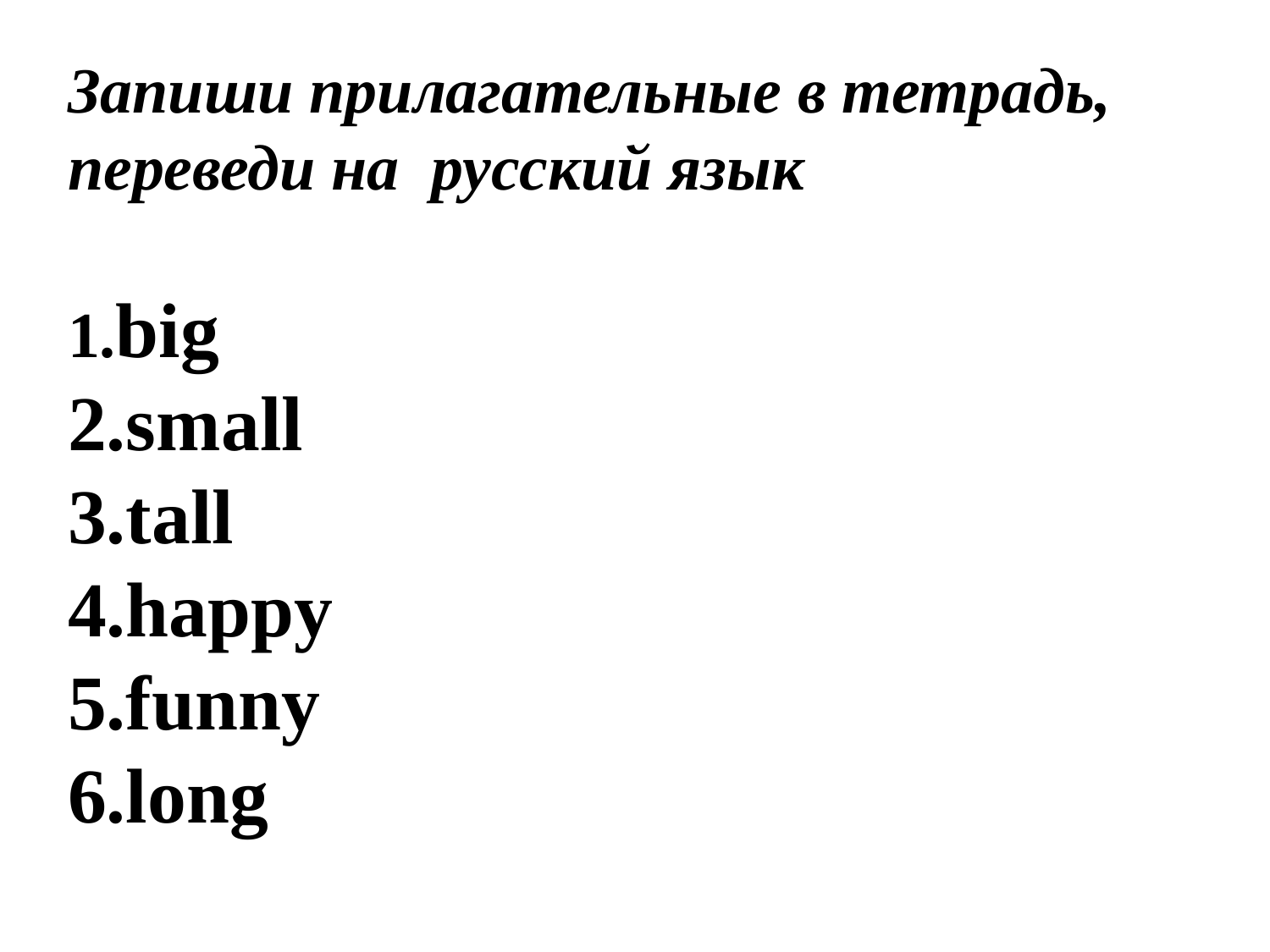

# Запиши прилагательные в тетрадь, переведи на  русский язык 1.big 2.small 3.tall 4.happy 5.funny 6.long